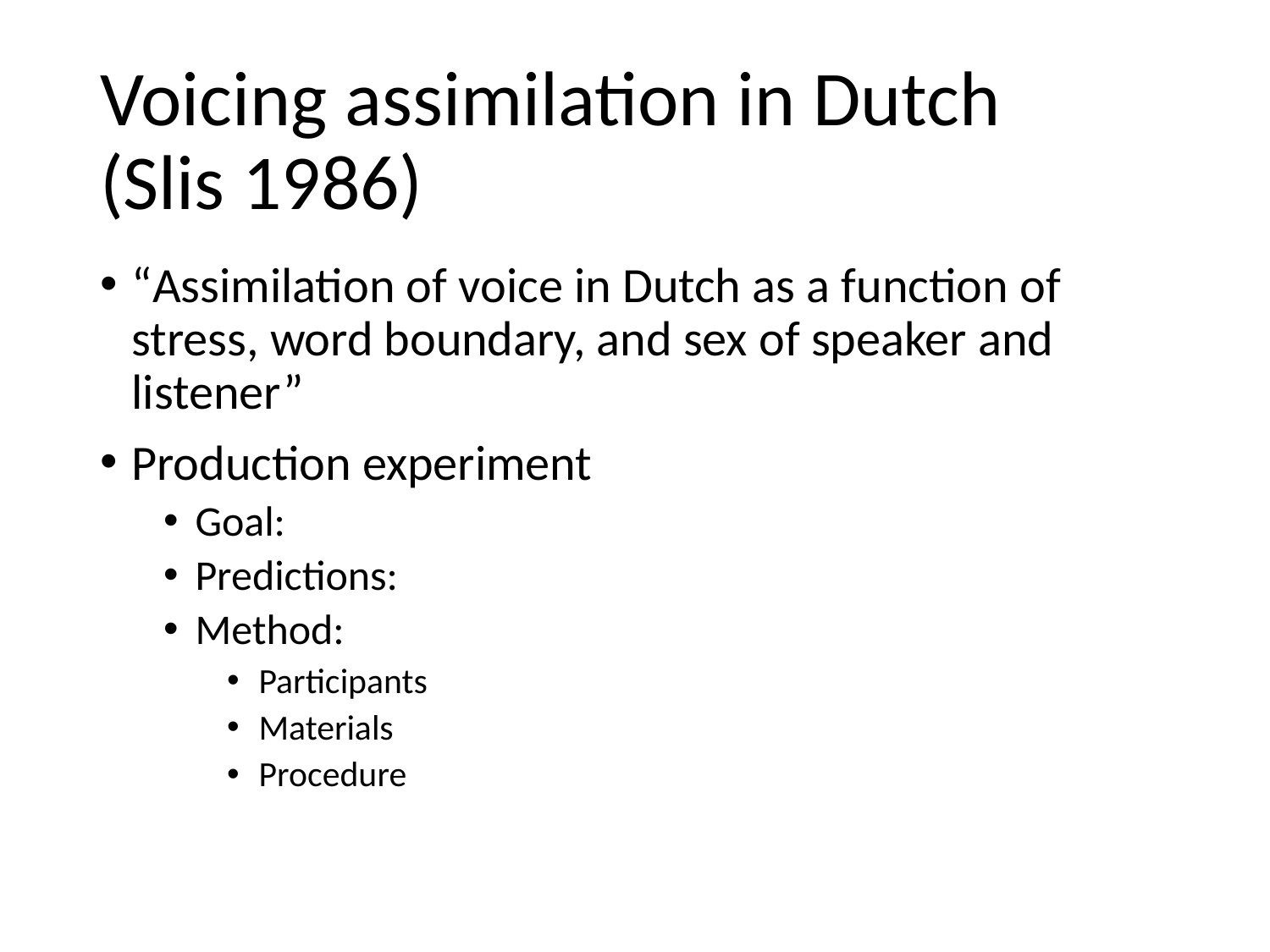

# Voicing assimilation in Dutch (Slis 1986)
“Assimilation of voice in Dutch as a function of stress, word boundary, and sex of speaker and listener”
Production experiment
Goal:
Predictions:
Method:
Participants
Materials
Procedure